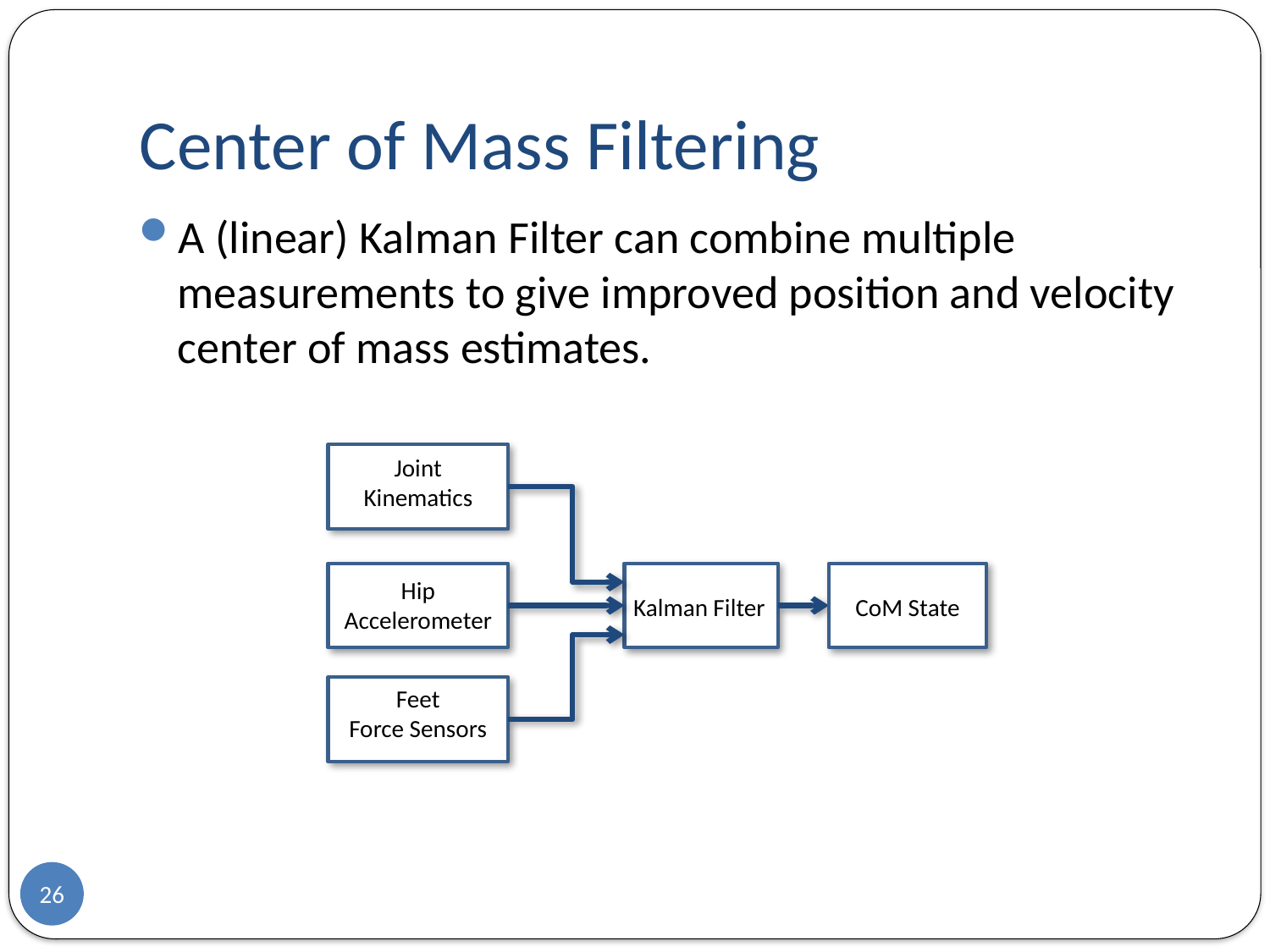

# Center of Mass Filtering
A (linear) Kalman Filter can combine multiple measurements to give improved position and velocity center of mass estimates.

Joint Kinematics

Periodic Humanoid Balance
Hip
Accelerometer
Kalman Filter
CoM State

Feet
Force Sensors
26